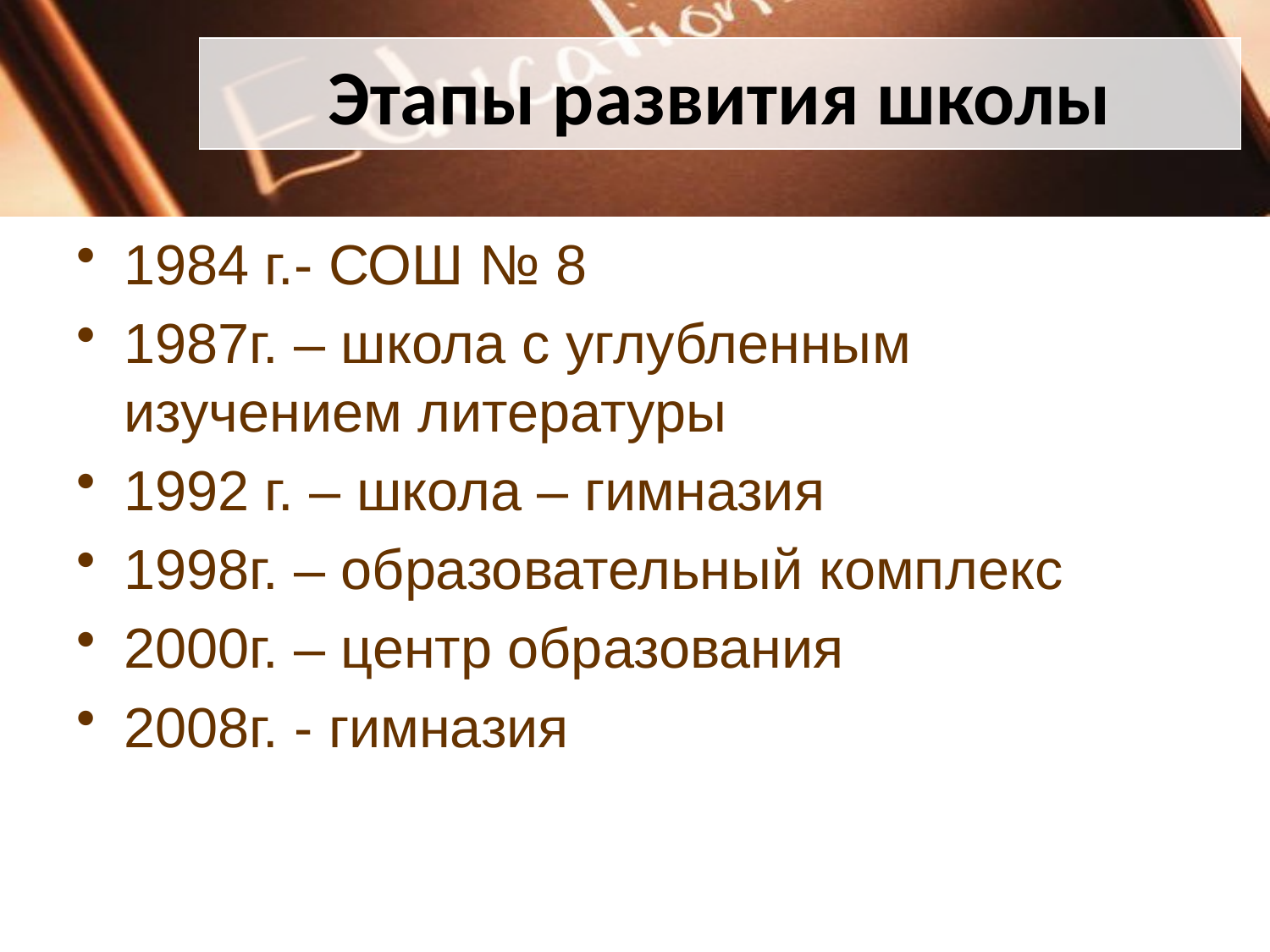

# Этапы развития школы
1984 г.- СОШ № 8
1987г. – школа с углубленным изучением литературы
1992 г. – школа – гимназия
1998г. – образовательный комплекс
2000г. – центр образования
2008г. - гимназия